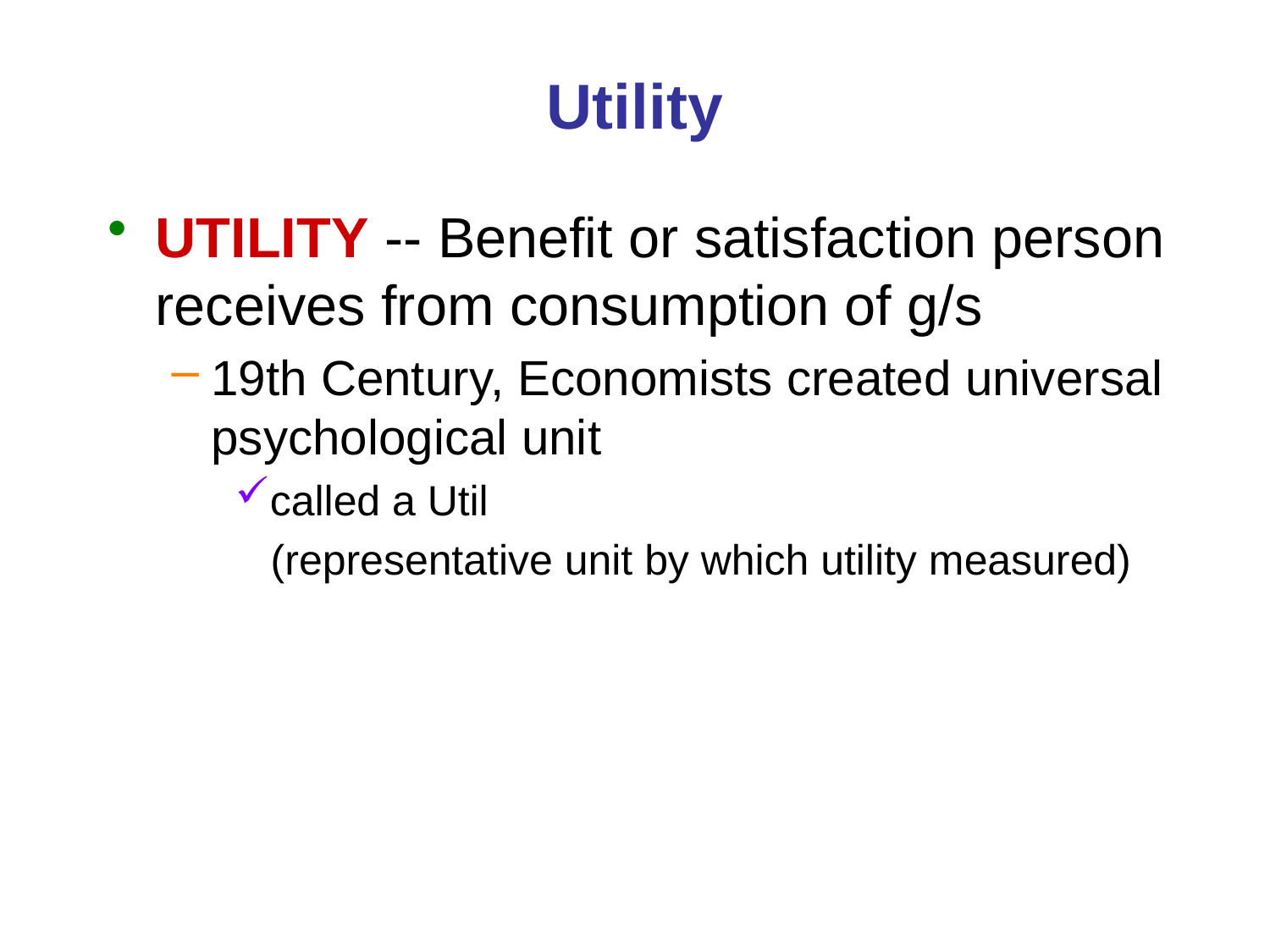

# Utility
UTILITY -- Benefit or satisfaction person receives from consumption of g/s
19th Century, Economists created universal psychological unit
called a Util
   (representative unit by which utility measured)